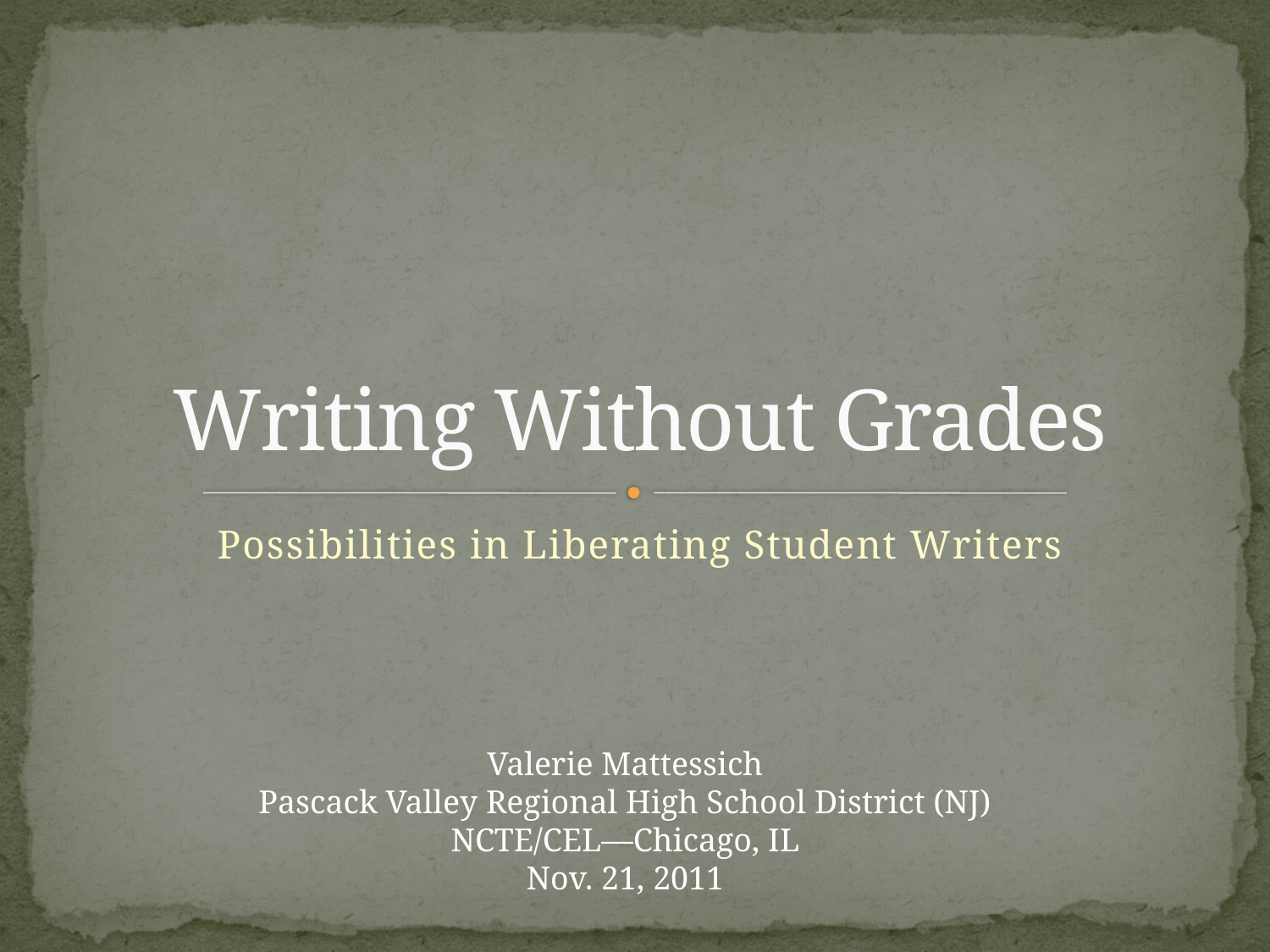

# Writing Without Grades
Possibilities in Liberating Student Writers
Valerie Mattessich
Pascack Valley Regional High School District (NJ)
NCTE/CEL—Chicago, IL
Nov. 21, 2011